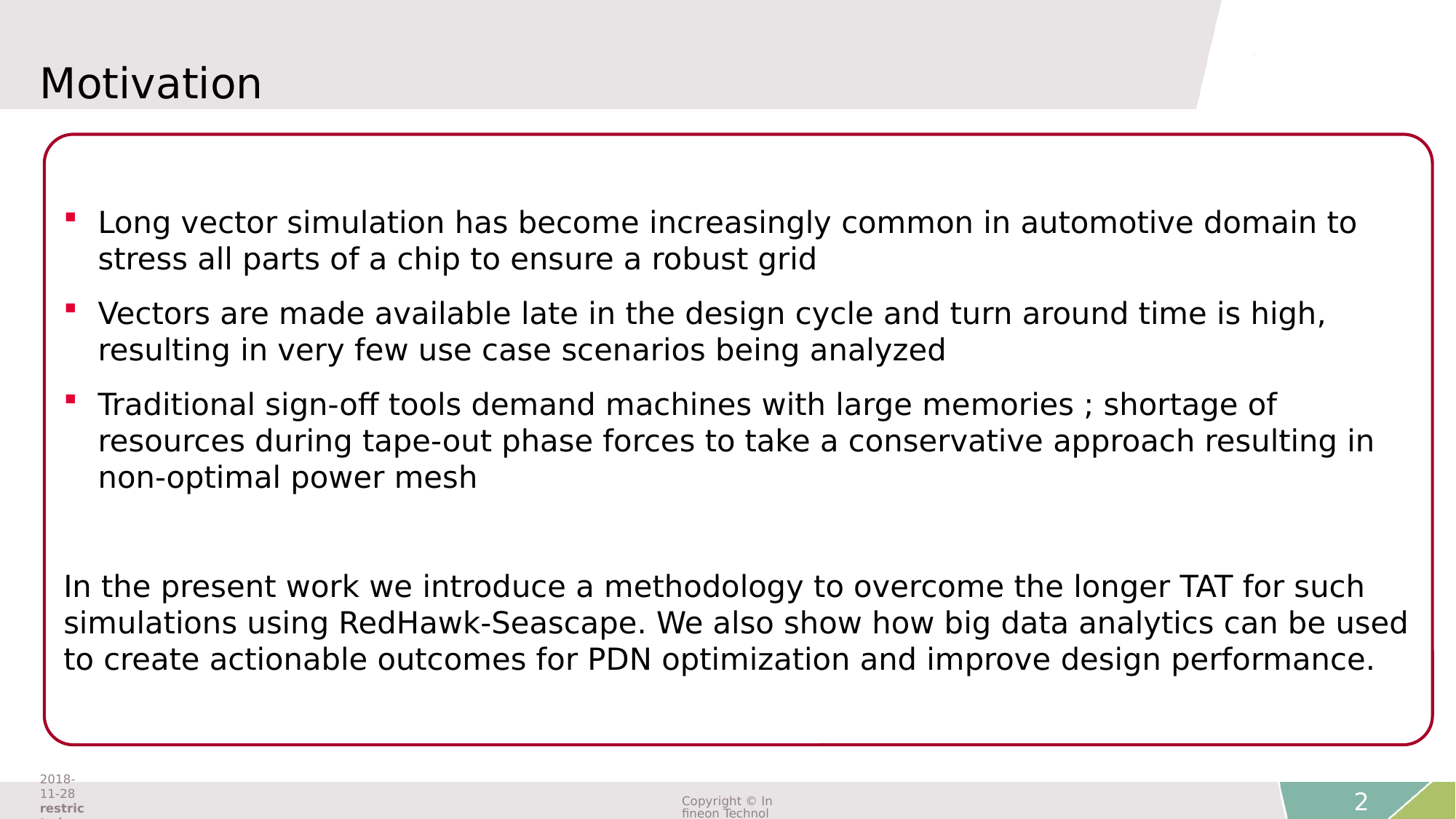

# Motivation
Long vector simulation has become increasingly common in automotive domain to stress all parts of a chip to ensure a robust grid
Vectors are made available late in the design cycle and turn around time is high, resulting in very few use case scenarios being analyzed
Traditional sign-off tools demand machines with large memories ; shortage of resources during tape-out phase forces to take a conservative approach resulting in non-optimal power mesh

In the present work we introduce a methodology to overcome the longer TAT for such simulations using RedHawk-Seascape. We also show how big data analytics can be used to create actionable outcomes for PDN optimization and improve design performance.

2018-11-28   restricted
Copyright © Infineon Technologies AG 2018. All rights reserved.
2